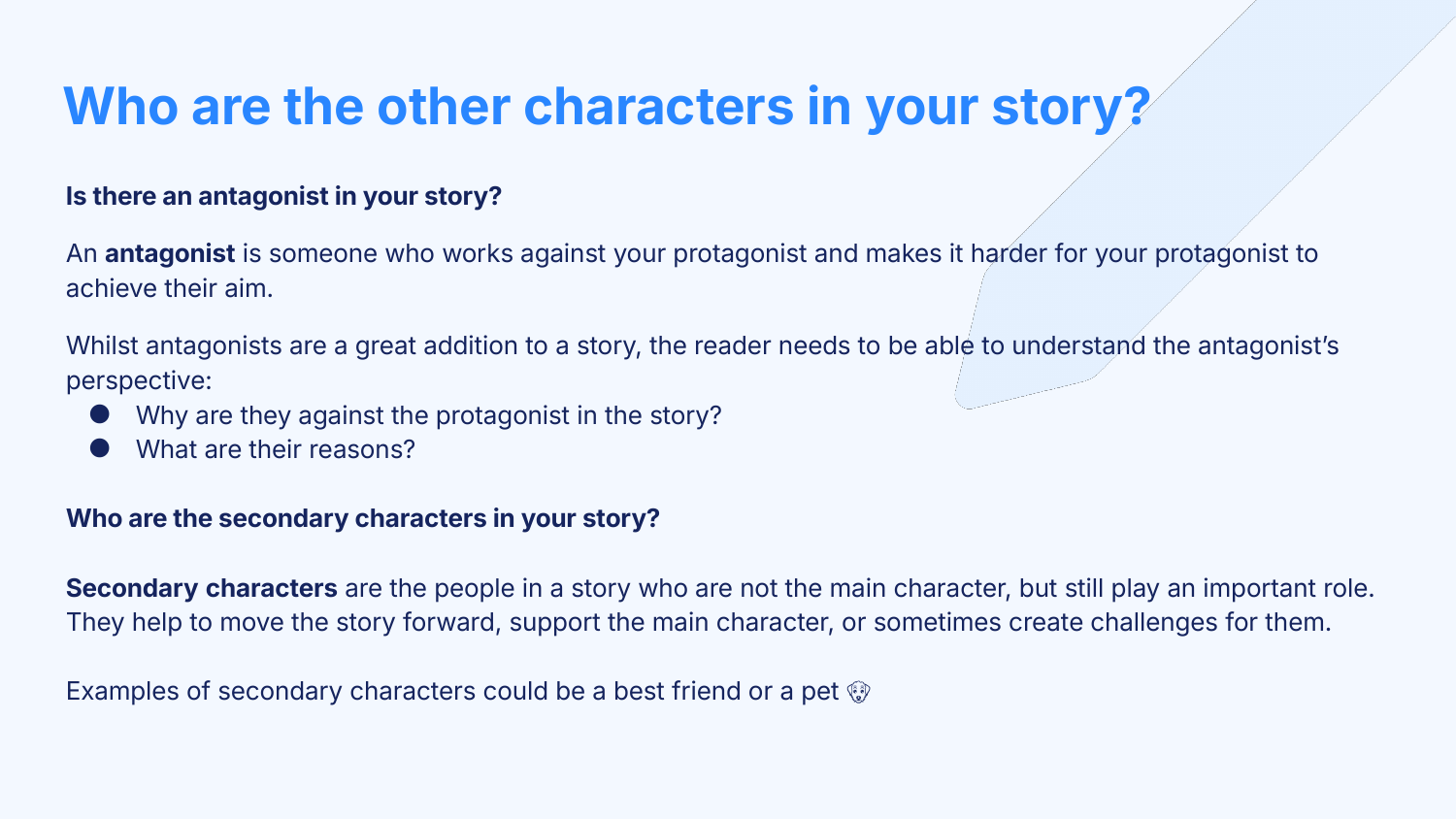

Who are the other characters in your story?
Is there an antagonist in your story?
An antagonist is someone who works against your protagonist and makes it harder for your protagonist to achieve their aim.
Whilst antagonists are a great addition to a story, the reader needs to be able to understand the antagonist’s perspective:
Why are they against the protagonist in the story?
What are their reasons?

Who are the secondary characters in your story?

Secondary characters are the people in a story who are not the main character, but still play an important role. They help to move the story forward, support the main character, or sometimes create challenges for them.

Examples of secondary characters could be a best friend or a pet 🐶